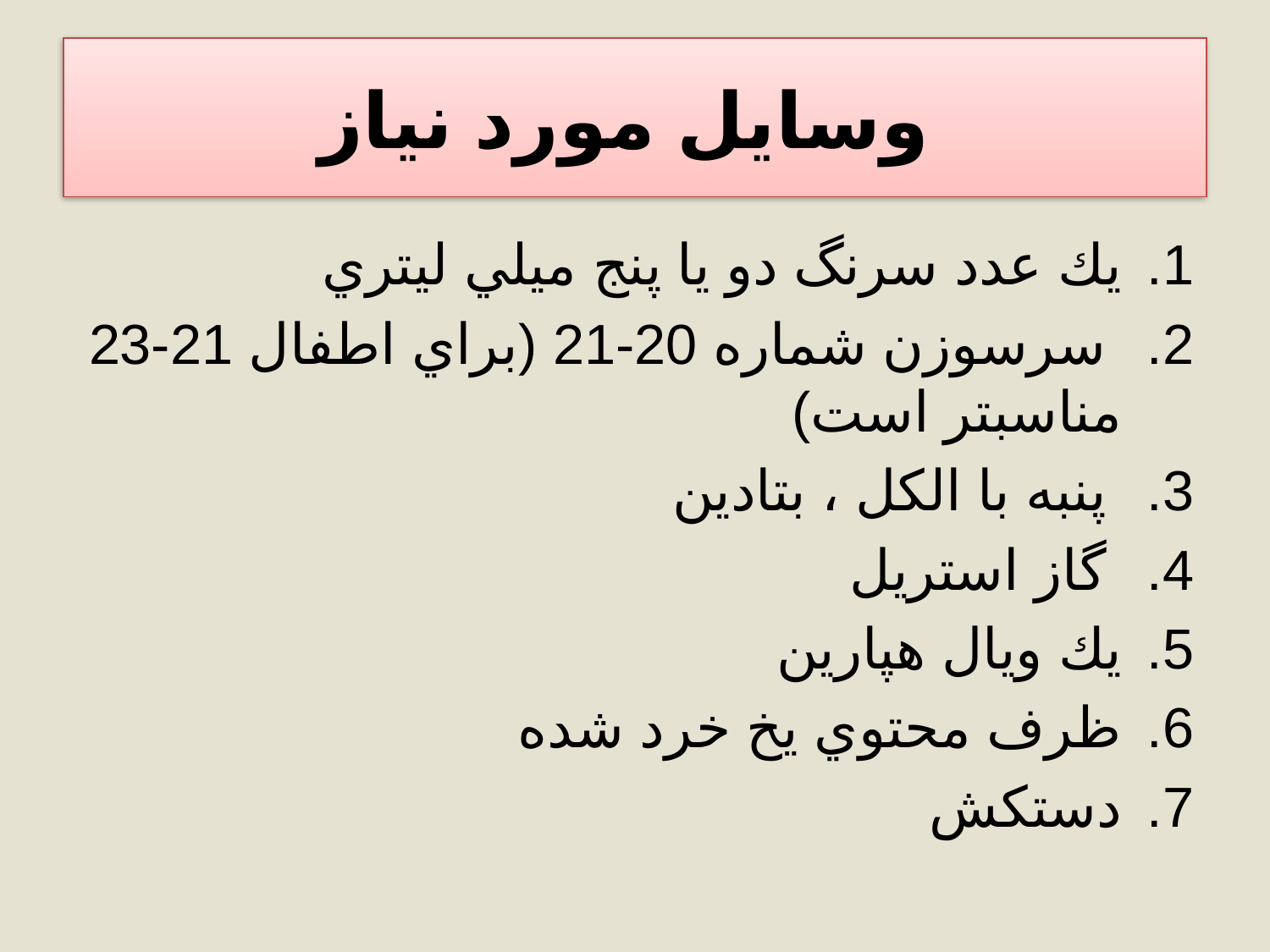

# وسایل مورد نیاز
يك عدد سرنگ دو یا پنج ميلي ليتري
 سرسوزن شماره 20-21 (براي اطفال 21-23 مناسبتر است)
 پنبه با الكل ، بتادين
 گاز استريل
يك ويال هپارين
ظرف محتوي يخ خرد شده
دستكش